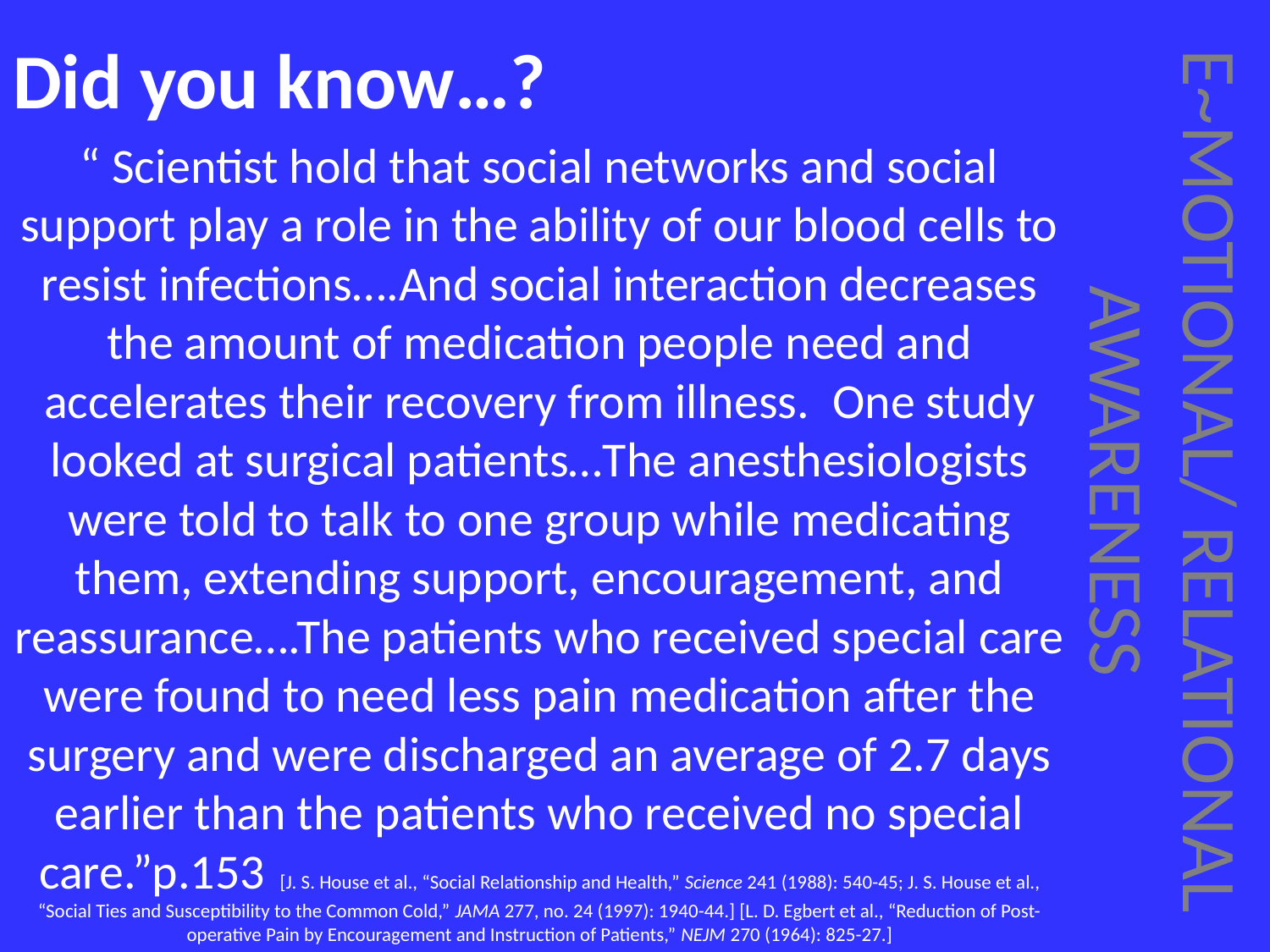

# Did you know…?
“ Scientist hold that social networks and social support play a role in the ability of our blood cells to resist infections….And social interaction decreases the amount of medication people need and accelerates their recovery from illness.  One study looked at surgical patients…The anesthesiologists were told to talk to one group while medicating them, extending support, encouragement, and reassurance….The patients who received special care were found to need less pain medication after the surgery and were discharged an average of 2.7 days earlier than the patients who received no special care.”p.153  [J. S. House et al., “Social Relationship and Health,” Science 241 (1988): 540-45; J. S. House et al., “Social Ties and Susceptibility to the Common Cold,” JAMA 277, no. 24 (1997): 1940-44.] [L. D. Egbert et al., “Reduction of Post-operative Pain by Encouragement and Instruction of Patients,” NEJM 270 (1964): 825-27.]
E~MOTIONAL/ RELATIONAL AWARENESS